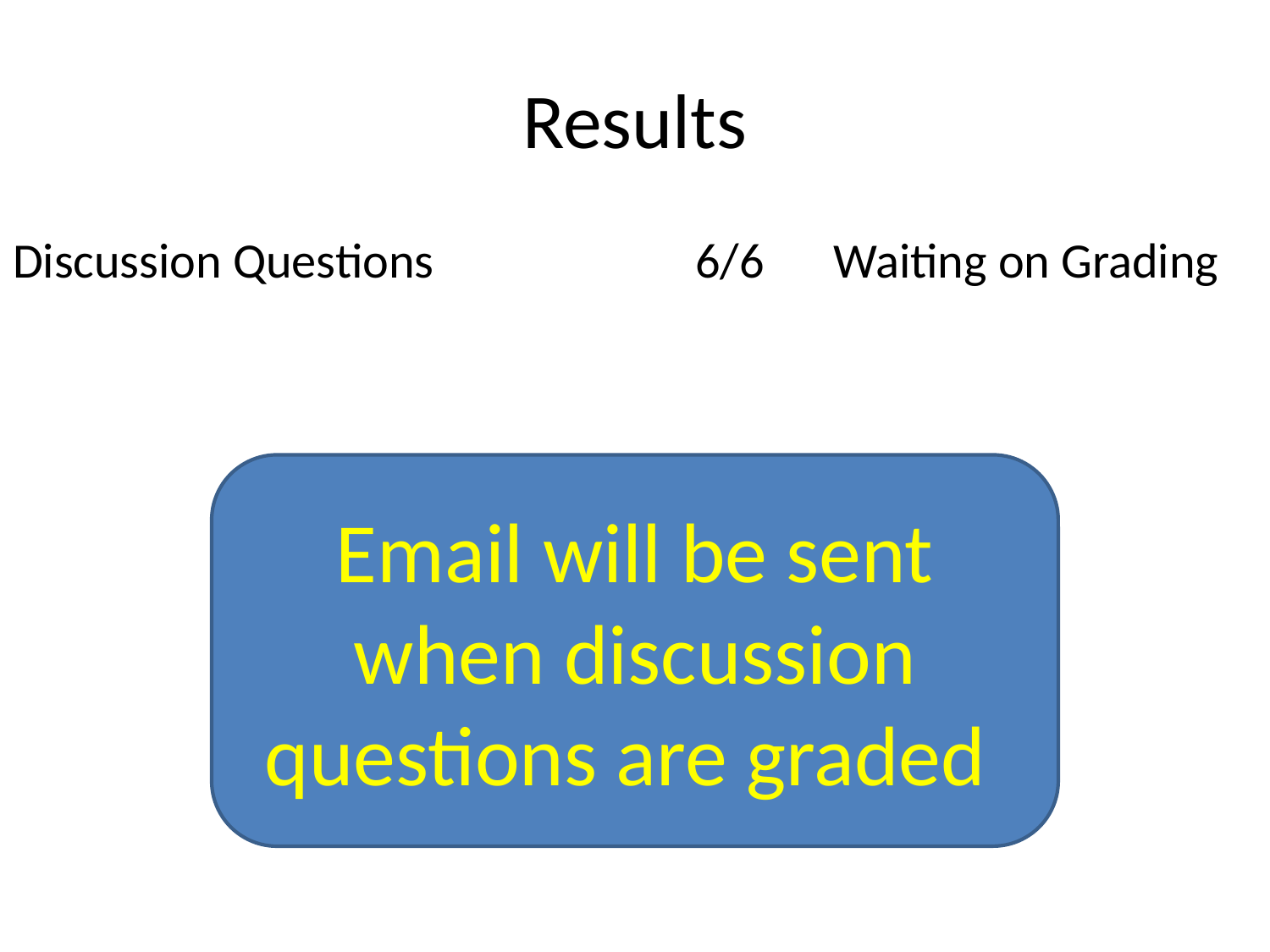

# Results
Discussion Questions 		6/6 	 Waiting on Grading
Email will be sent when discussion questions are graded